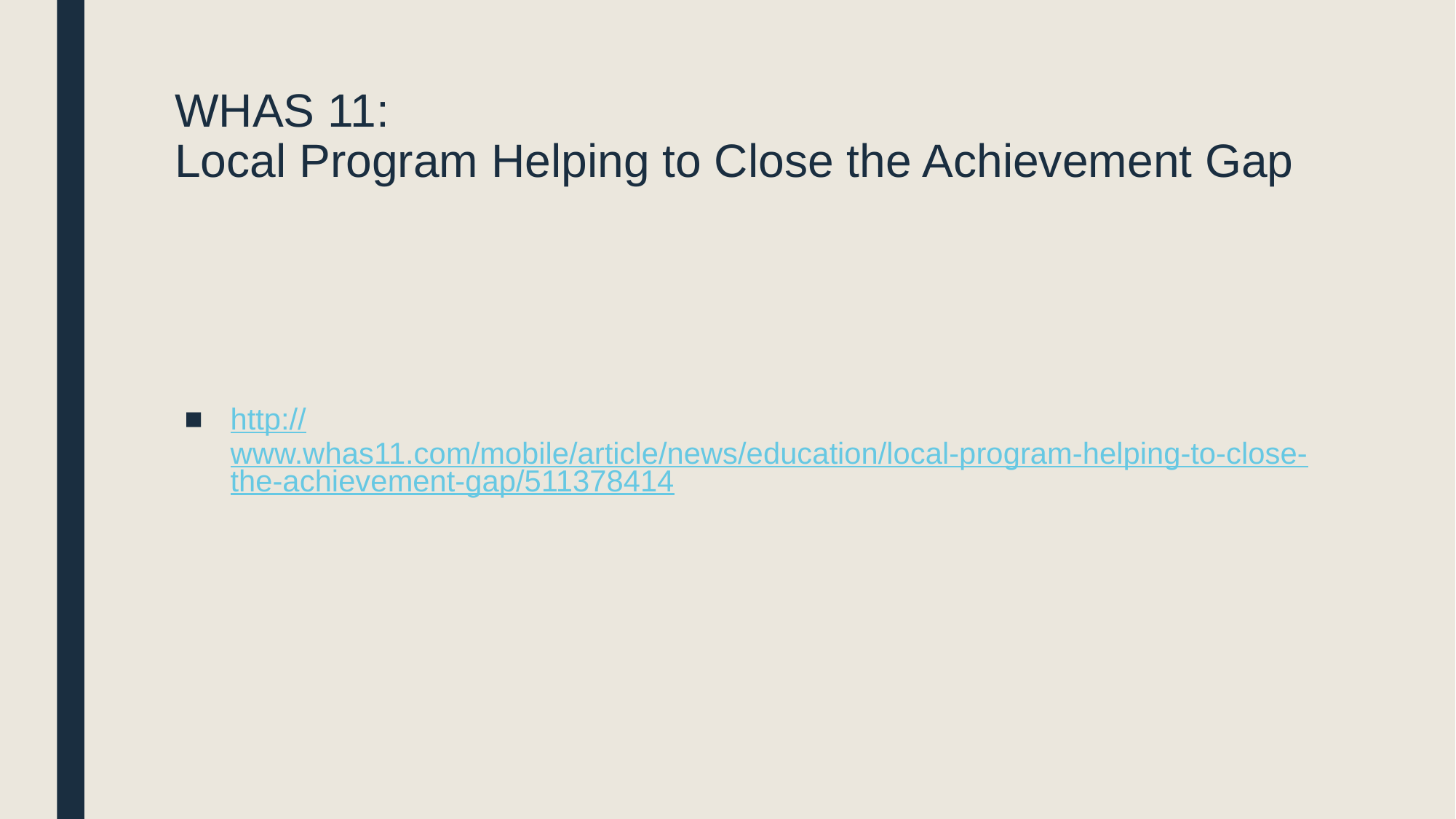

# WHAS 11: Local Program Helping to Close the Achievement Gap
http://www.whas11.com/mobile/article/news/education/local-program-helping-to-close-the-achievement-gap/511378414